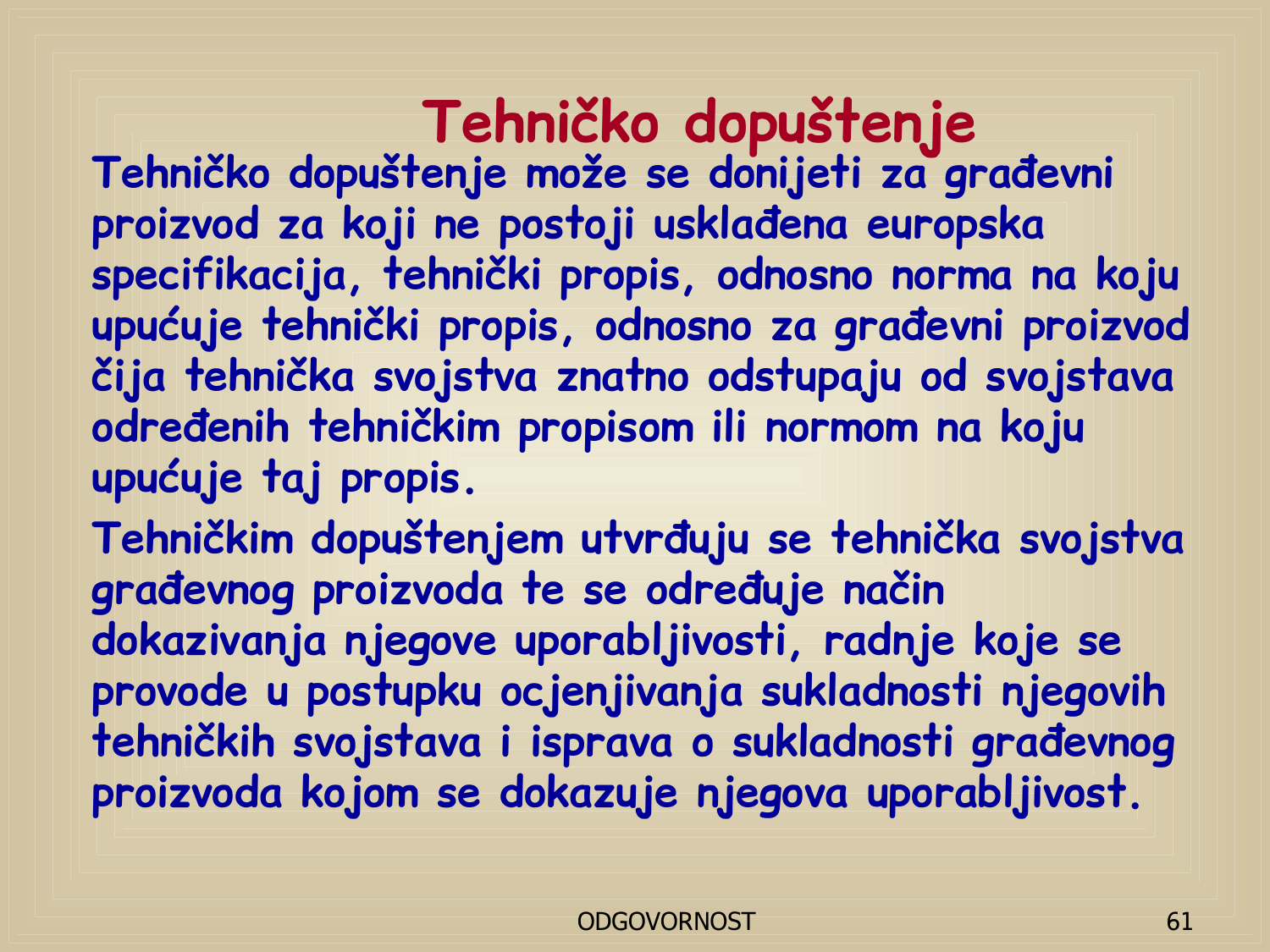

# Tehničko dopuštenje
Tehničko dopuštenje može se donijeti za građevni proizvod za koji ne postoji usklađena europska specifikacija, tehnički propis, odnosno norma na koju upućuje tehnički propis, odnosno za građevni proizvod čija tehnička svojstva znatno odstupaju od svojstava određenih tehničkim propisom ili normom na koju upućuje taj propis.
Tehničkim dopuštenjem utvrđuju se tehnička svojstva građevnog proizvoda te se određuje način dokazivanja njegove uporabljivosti, radnje koje se provode u postupku ocjenjivanja sukladnosti njegovih tehničkih svojstava i isprava o sukladnosti građevnog proizvoda kojom se dokazuje njegova uporabljivost.
ODGOVORNOST
61